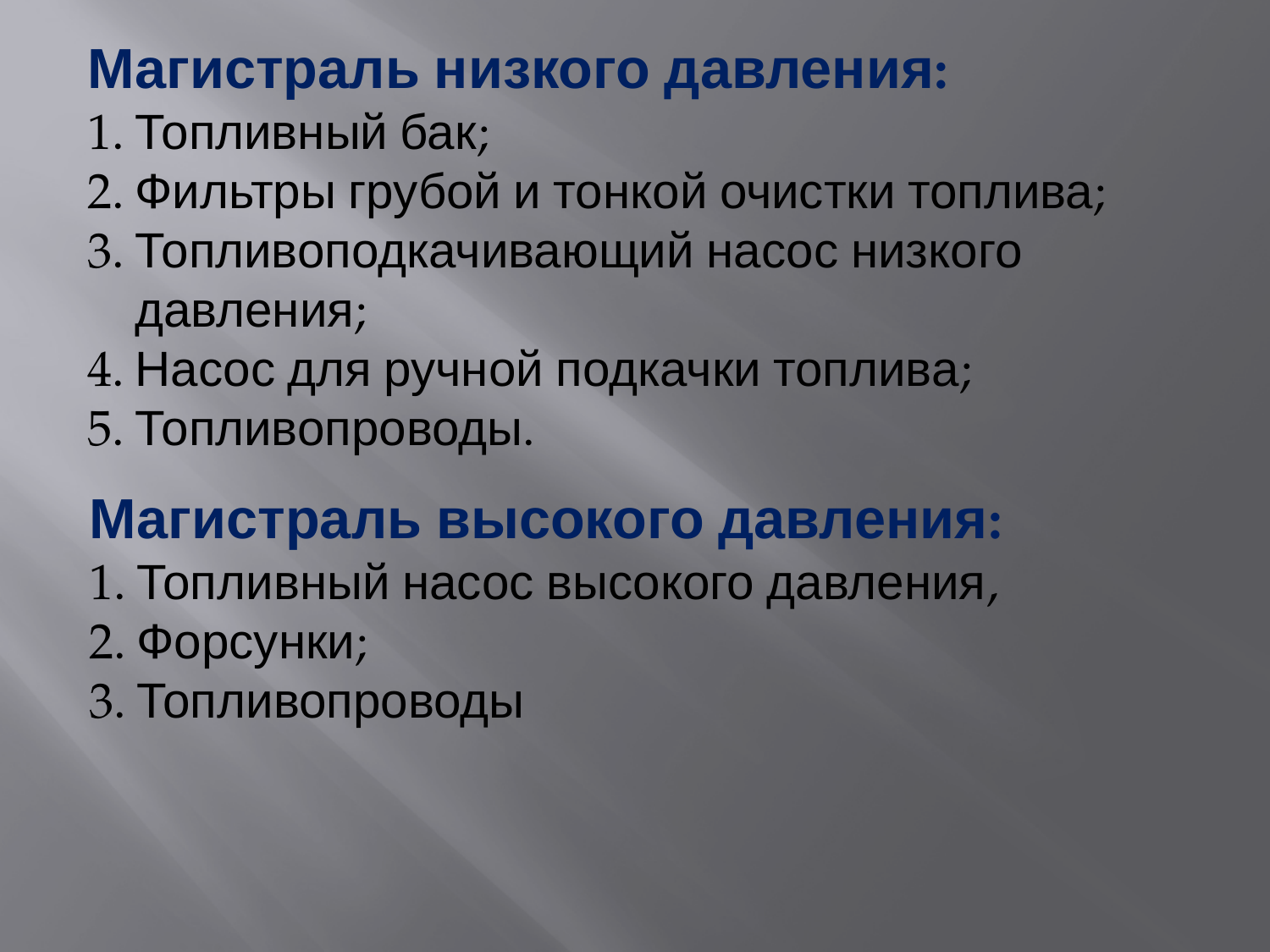

Магистраль низкого давления:
Топливный бак;
Фильтры грубой и тонкой очистки топлива;
Топливоподкачивающий насос низкого давления;
Насос для ручной подкачки топлива;
Топливопроводы.
Магистраль высокого давления:
Топливный насос высокого давления,
Форсунки;
Топливопроводы